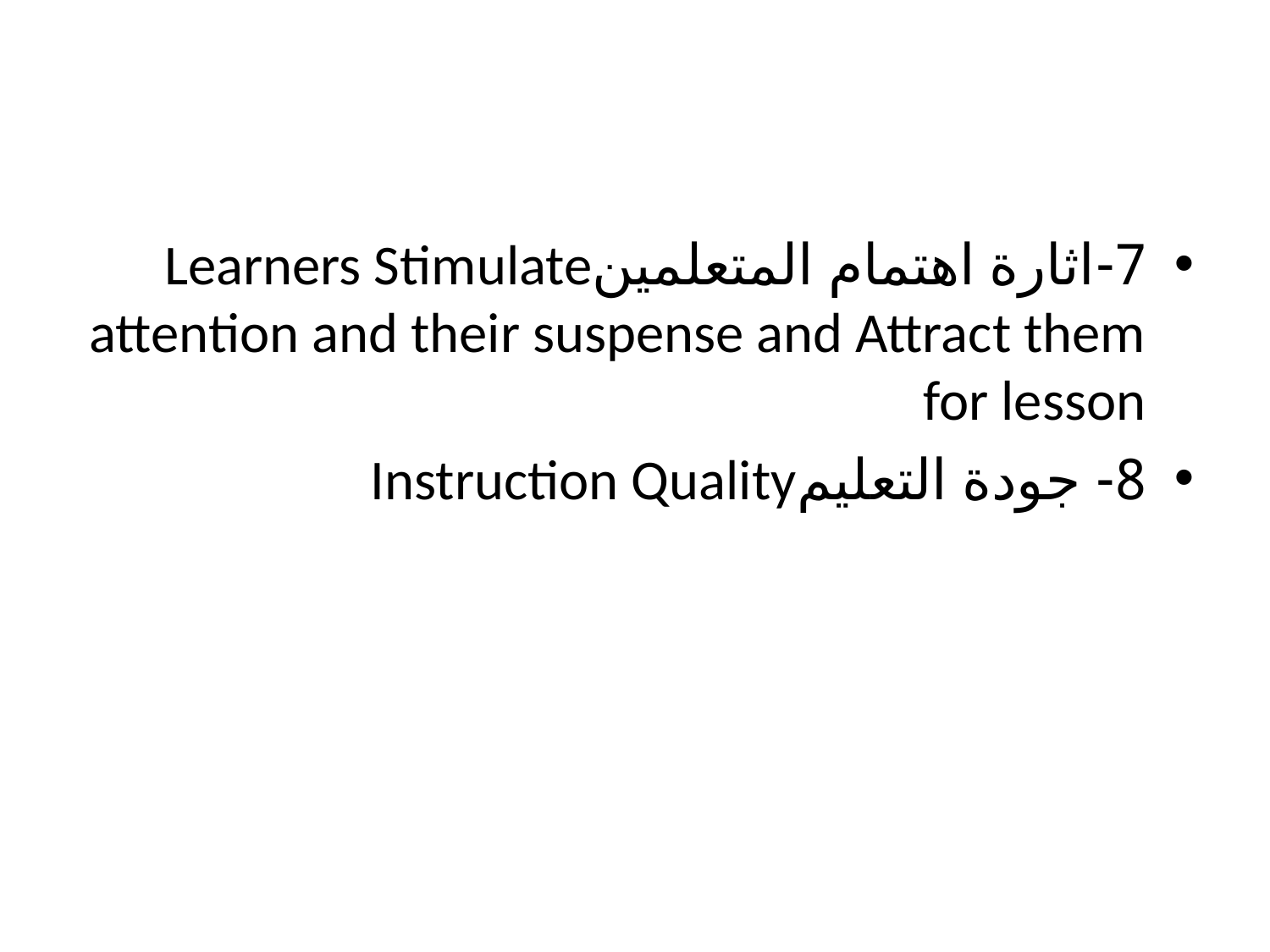

#
7-اثارة اهتمام المتعلمينLearners Stimulate attention and their suspense and Attract them for lesson
8- جودة التعليمInstruction Quality